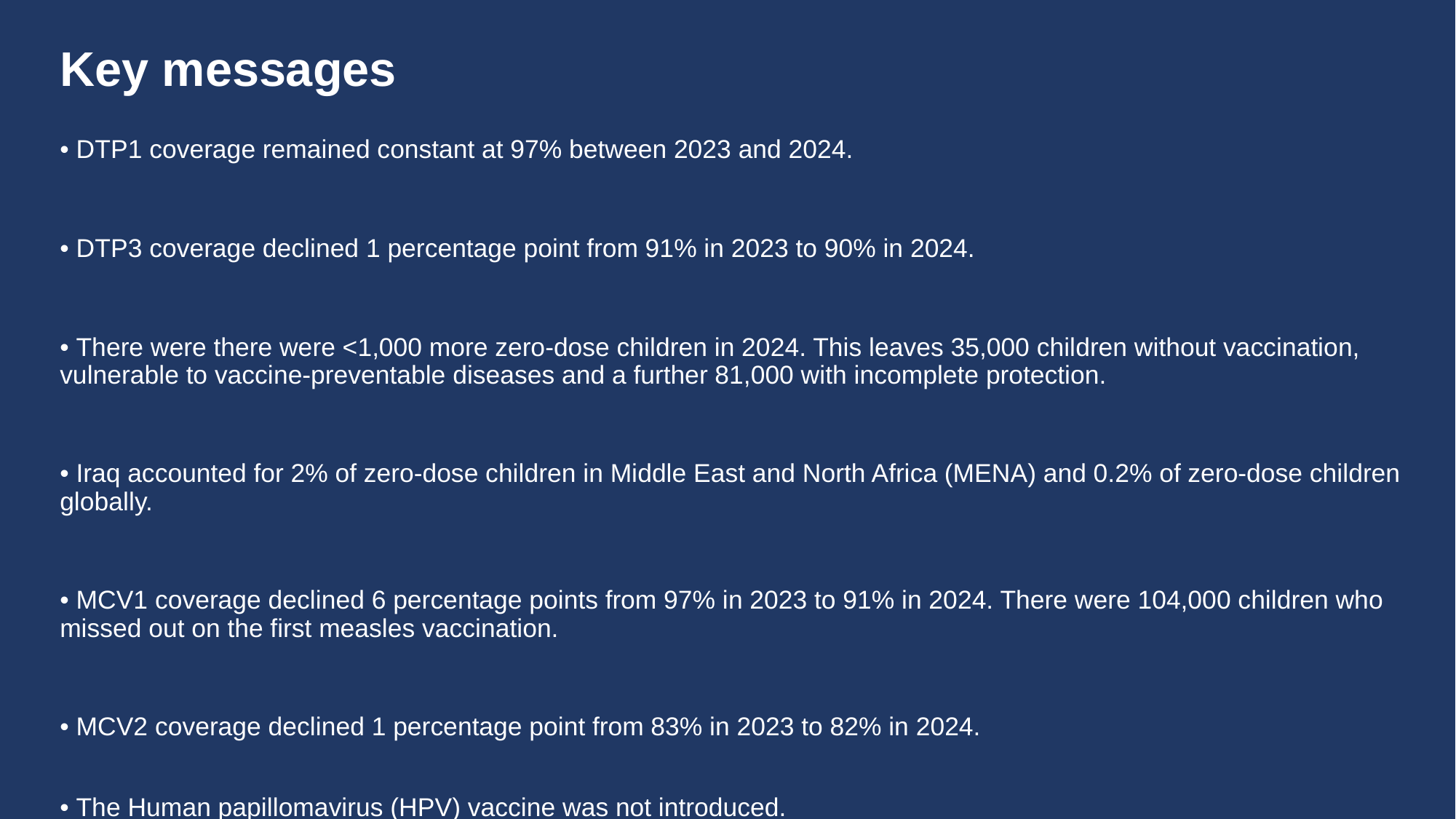

# Key messages
• DTP1 coverage remained constant at 97% between 2023 and 2024.

• DTP3 coverage declined 1 percentage point from 91% in 2023 to 90% in 2024.

• There were there were <1,000 more zero-dose children in 2024. This leaves 35,000 children without vaccination, vulnerable to vaccine-preventable diseases and a further 81,000 with incomplete protection.

• Iraq accounted for 2% of zero-dose children in Middle East and North Africa (MENA) and 0.2% of zero-dose children globally.

• MCV1 coverage declined 6 percentage points from 97% in 2023 to 91% in 2024. There were 104,000 children who missed out on the first measles vaccination.

• MCV2 coverage declined 1 percentage point from 83% in 2023 to 82% in 2024.

• The Human papillomavirus (HPV) vaccine was not introduced.